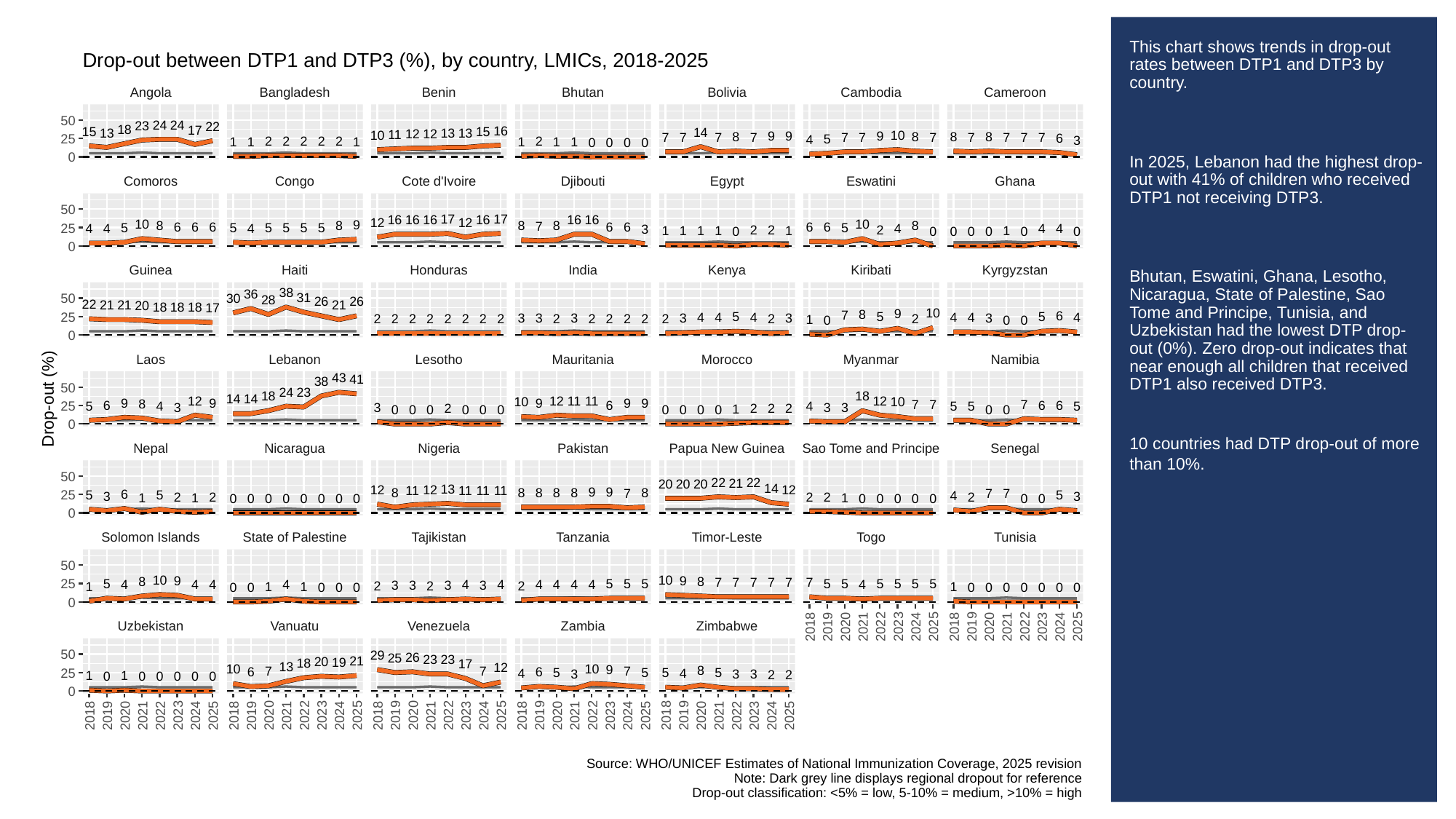

# This chart shows trends in drop-out rates between DTP1 and DTP3 by country.

In 2025, Lebanon had the highest drop-out with 41% of children who received DTP1 not receiving DTP3.

Bhutan, Eswatini, Ghana, Lesotho, Nicaragua, State of Palestine, Sao Tome and Principe, Tunisia, and Uzbekistan had the lowest DTP drop-out (0%). Zero drop-out indicates that near enough all children that received DTP1 also received DTP3.

10 countries had DTP drop-out of more than 10%.

Drop-out between DTP1 and DTP3 (%), by country, LMICs, 2018-2025
Angola
Bangladesh
Benin
Bhutan
Bolivia
Cambodia
Cameroon

50
24
24

23
22
18
17
16
15
15
14
13
13
13
12
12

11
10
10
9
9
9
8
8
8
8
7
7
7
7
7
7
7
7
7
7
7
6
25
5
4
3
2
2
2
2
2
2
1
1
1
1
1
1
0
0
0
0

0

Comoros
Congo
Cote d'Ivoire
Djibouti
Egypt
Eswatini
Ghana

50

17
17
16
16
16
16
16
16
12
12

10
10
9
8
8
8
8
8
7
6
6
6
6
6
6
6
25
5
5
5
5
5
5
5
4
4
4
4
4
4
3
2
2
2
1
1
1
1
1
1
0
0
0
0
0
0
0

0

Guinea
Haiti
Honduras
India
Kenya
Kiribati
Kyrgyzstan

38

36
31
50
30
28
26
26

22
21
21
21
20
18
18
18
17

10
9
8
7
6
25
5
5
5
4
4
4
4
4
4
3
3
3
3
3
3
2
2
2
2
2
2
2
2
2
2
2
2
2
2
2
2
1
0
0
0

0

Laos
Lebanon
Lesotho
Mauritania
Morocco
Myanmar
Namibia

43
41
38

50
24

23
18
18

Drop-out (%)
14
14
12
12
12

11
11
10
10
9
9
9
9
9
8
7
7
7
6
6
6
6
25
5
5
5
5
4
4
3
3
3
3
2
2
2
2
1
0
0
0
0
0
0
0
0
0
0
0
0

0

Nepal
Nicaragua
Nigeria
Pakistan
Papua New Guinea
Sao Tome and Principe
Senegal

50

22
22
21
20
20
20
14
13
12
12
12

11
11
11
11
9
9
8
8
8
8
8
8
7
7
7
6
25
5
5
5
4
3
3
2
2
2
2
2
1
1
1
0
0
0
0
0
0
0
0
0
0
0
0
0
0
0

0

Solomon Islands
State of Palestine
Tajikistan
Tanzania
Timor-Leste
Togo
Tunisia

50

10
10
9
9
8
8
7
7
7
7
7
7
25
5
5
5
5
5
5
5
5
5
5
4
4
4
4
4
4
4
4
4
4
4
3
3
3
3
2
2
2
1
1
1
1
0
0
0
0
0
0
0
0
0
0
0
0

0

Uzbekistan
Vanuatu
Venezuela
Zambia
Zimbabwe
2018
2019
2020
2021
2022
2023
2024
2025
2018
2019
2020
2021
2022
2023
2024
2025

50
29
26
25

23
23
21
20
19
18
17
13
12

10
10
9
8
7
7
7
6
6
25
5
5
5
5
4
4
3
3
3

2
2
1
1
0
0
0
0
0
0

0

2018
2019
2020
2021
2022
2023
2024
2025
2018
2019
2020
2021
2022
2023
2024
2025
2018
2019
2020
2021
2022
2023
2024
2025
2018
2019
2020
2021
2022
2023
2024
2025
2018
2019
2020
2021
2022
2023
2024
2025
Source: WHO/UNICEF Estimates of National Immunization Coverage, 2025 revision
Note: Dark grey line displays regional dropout for reference
Drop-out classification: <5% = low, 5-10% = medium, >10% = high